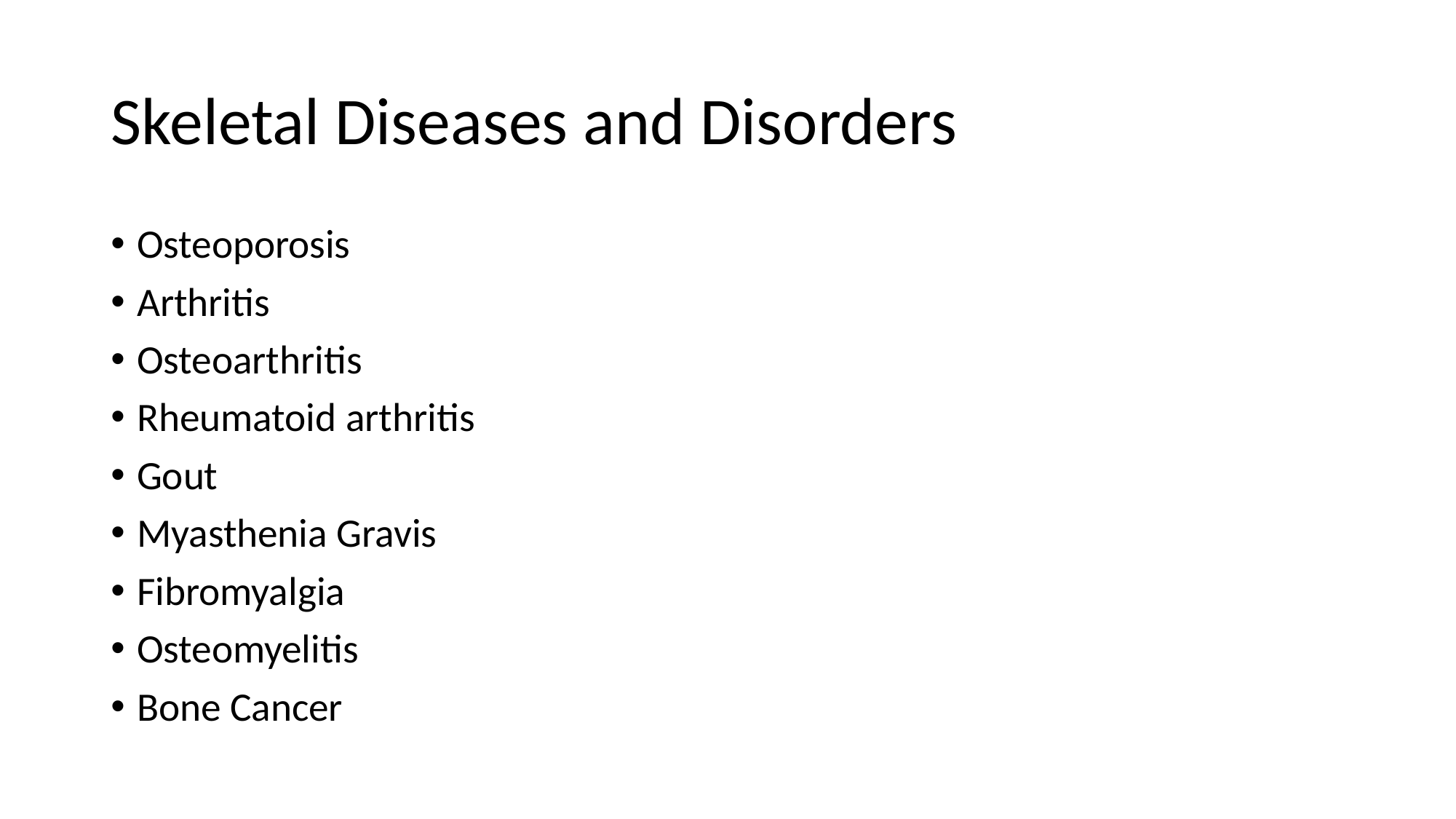

# Skeletal Diseases and Disorders
Osteoporosis
Arthritis
Osteoarthritis
Rheumatoid arthritis
Gout
Myasthenia Gravis
Fibromyalgia
Osteomyelitis
Bone Cancer